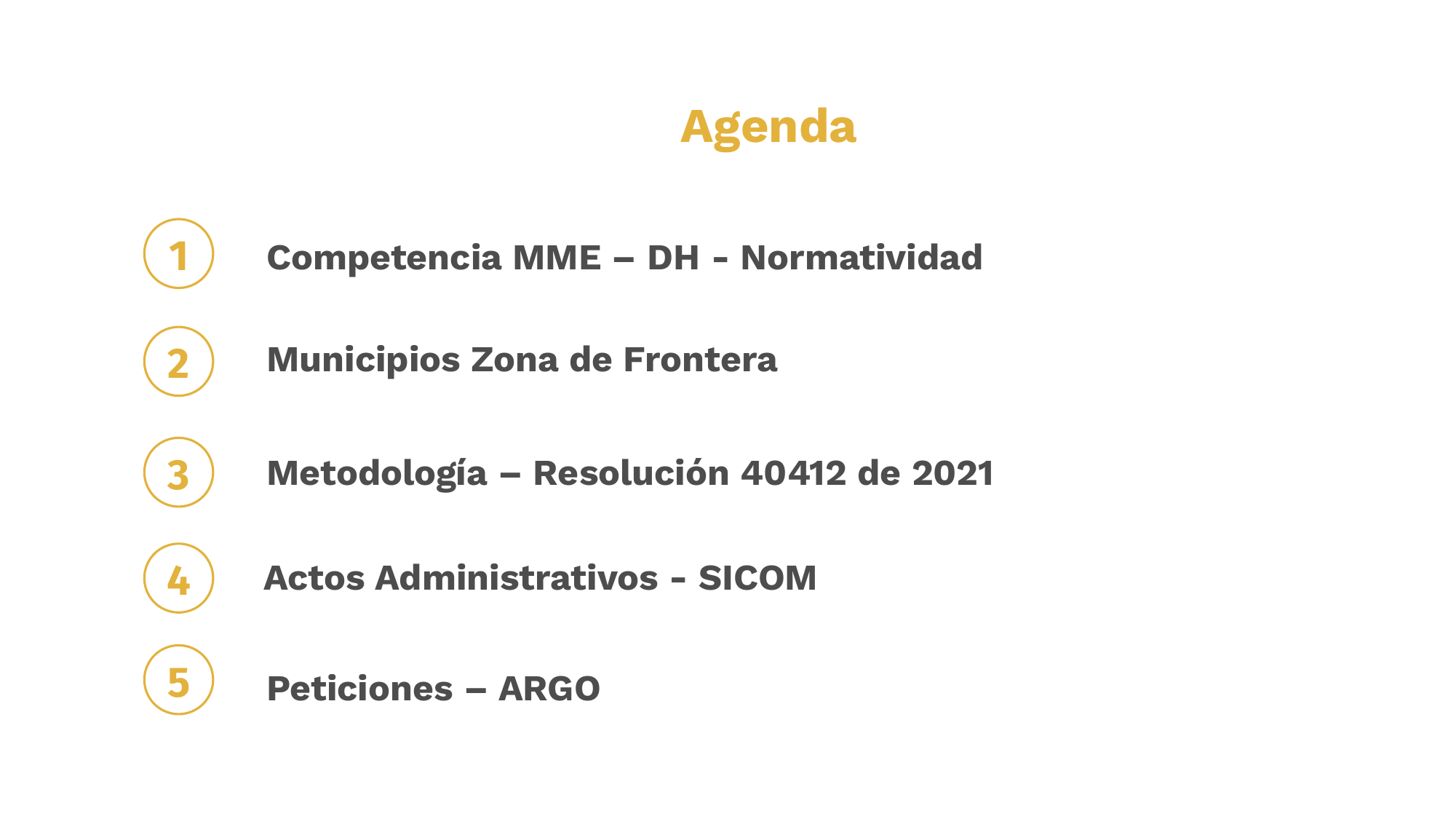

Agenda
1
Competencia MME – DH - Normatividad
2
Municipios Zona de Frontera
3
Metodología – Resolución 40412 de 2021
4
Actos Administrativos - SICOM
5
Peticiones – ARGO